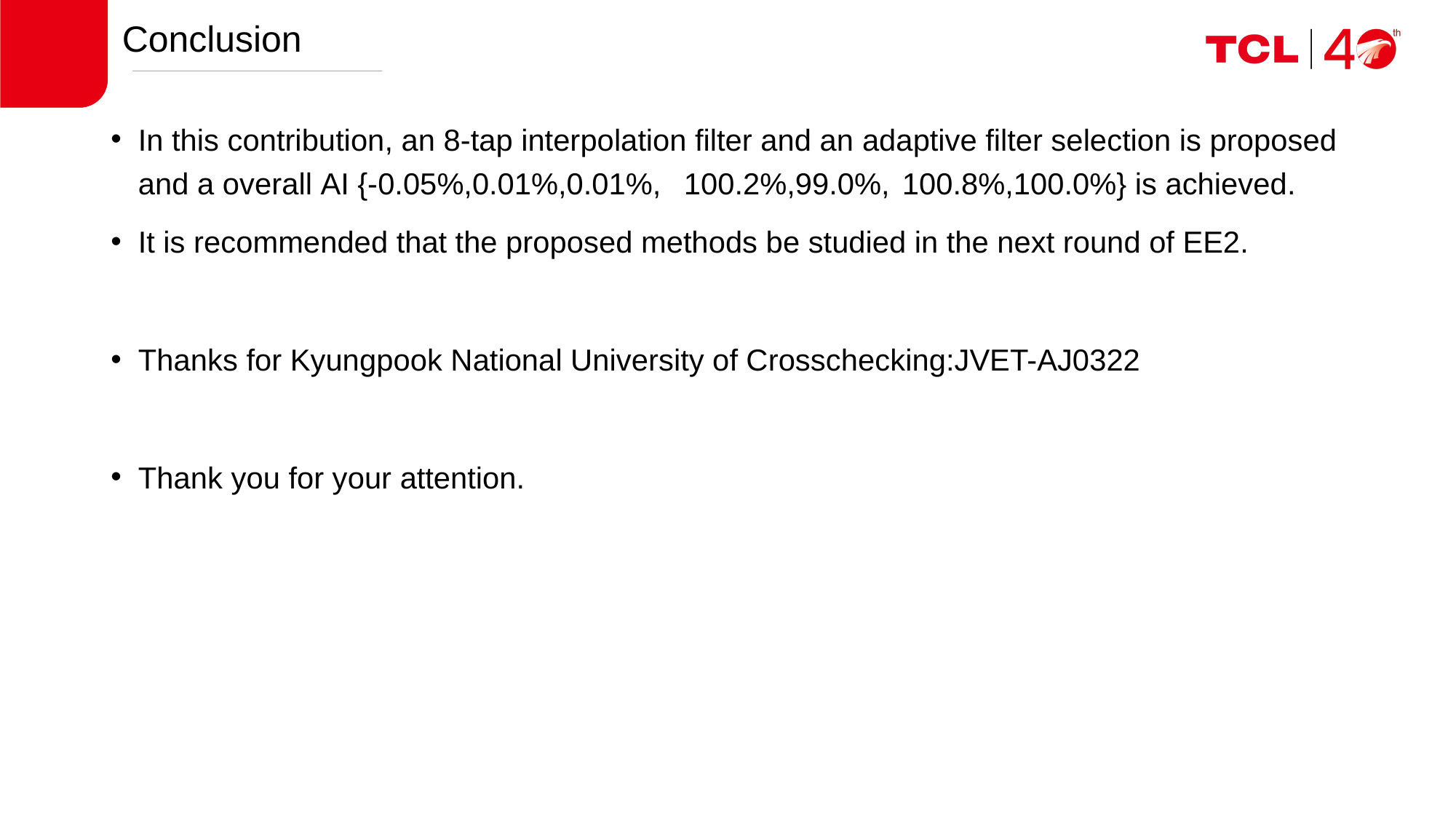

# Conclusion
In this contribution, an 8-tap interpolation filter and an adaptive filter selection is proposed and a overall AI {-0.05%,0.01%,0.01%,	100.2%,99.0%,	100.8%,100.0%} is achieved.
It is recommended that the proposed methods be studied in the next round of EE2.

Thanks for Kyungpook National University of Crosschecking:JVET-AJ0322

Thank you for your attention.